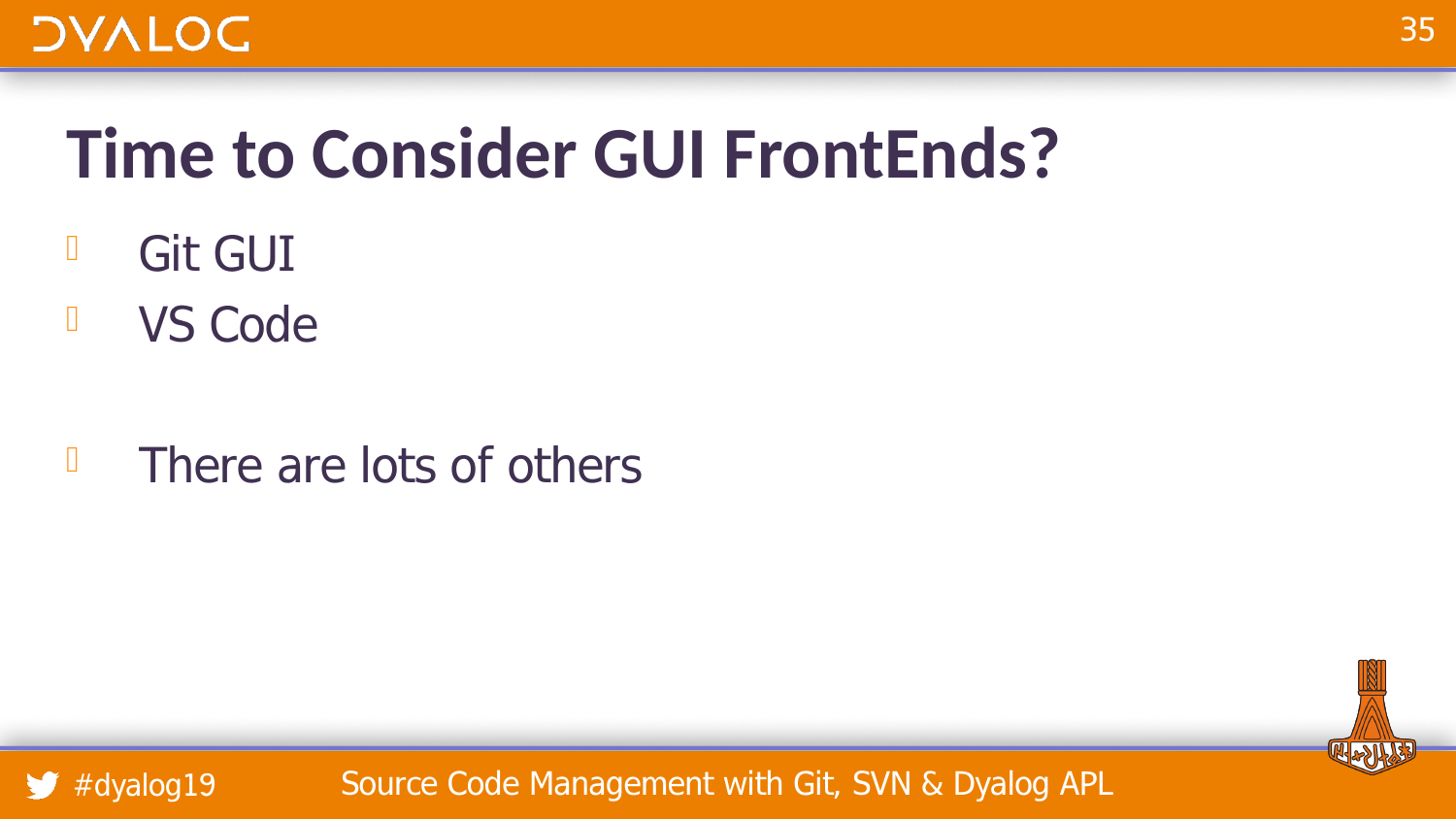

# Time to Consider GUI FrontEnds?
Git GUI
VS Code

There are lots of others